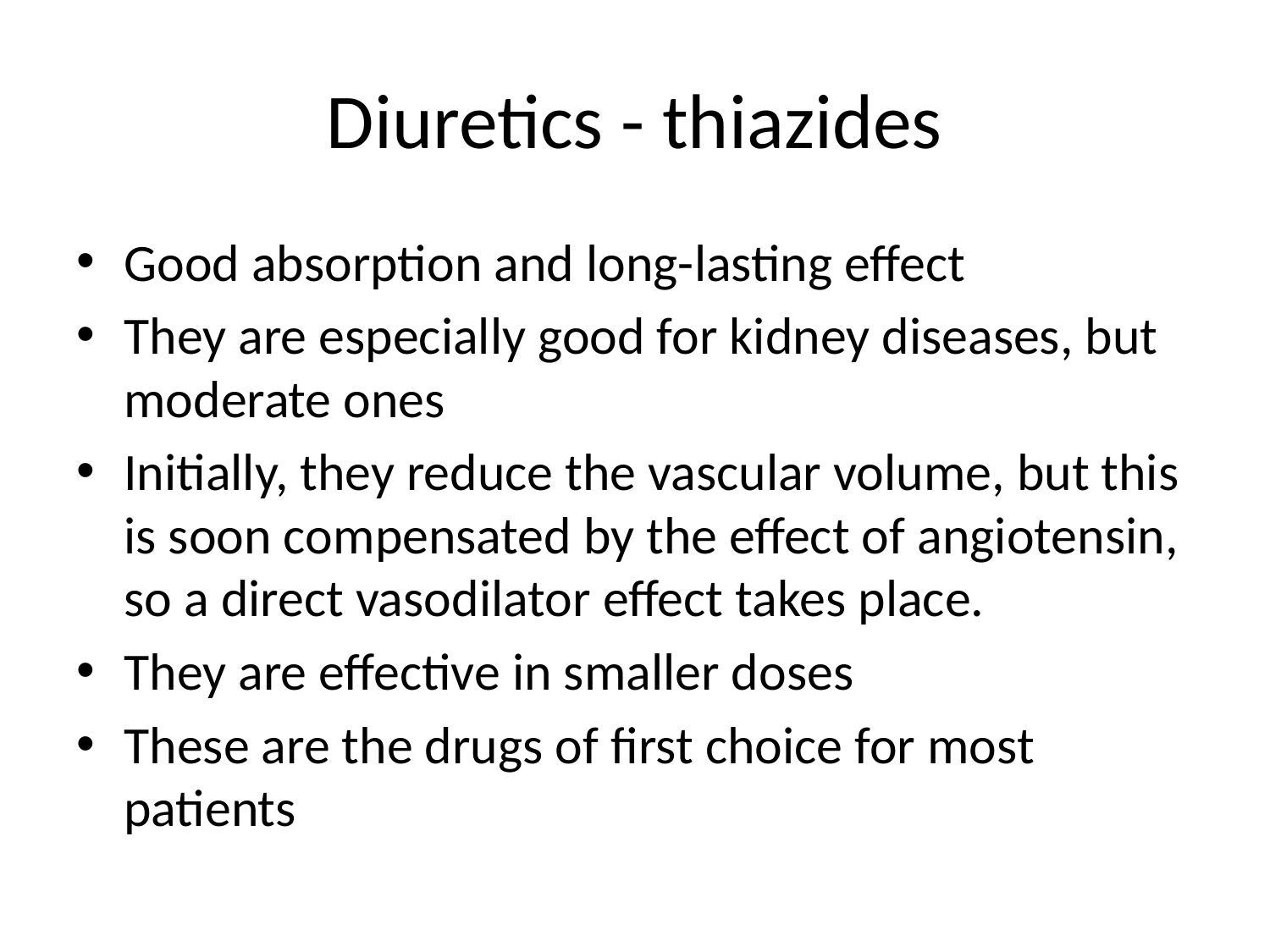

# Diuretics - thiazides
Good absorption and long-lasting effect
They are especially good for kidney diseases, but moderate ones
Initially, they reduce the vascular volume, but this is soon compensated by the effect of angiotensin, so a direct vasodilator effect takes place.
They are effective in smaller doses
These are the drugs of first choice for most patients